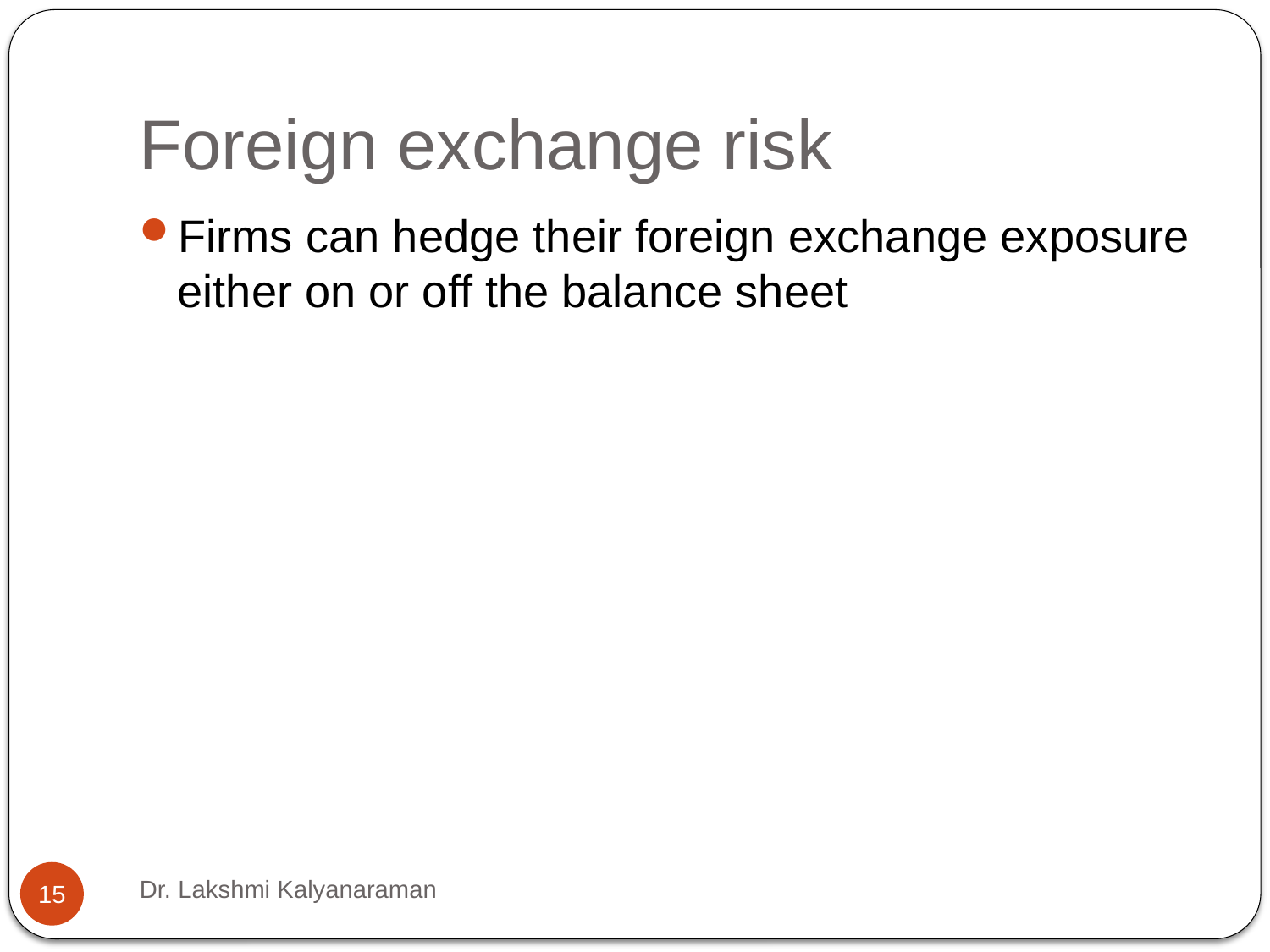

# Foreign exchange risk
Firms can hedge their foreign exchange exposure either on or off the balance sheet

Dr. Lakshmi Kalyanaraman
15